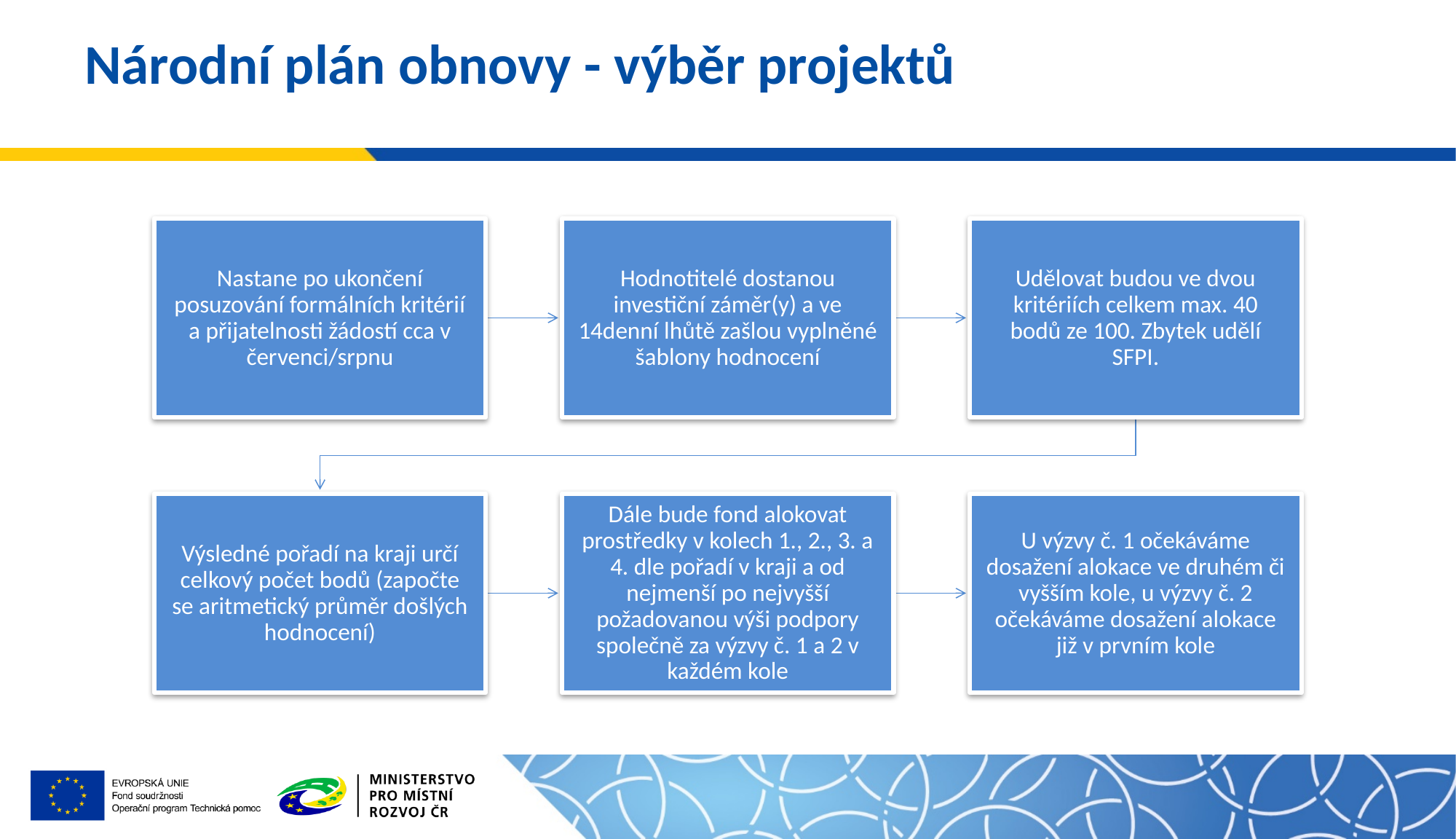

# Národní plán obnovy - výběr projektů

Nastane po ukončení posuzování formálních kritérií a přijatelnosti žádostí cca v červenci/srpnu

Hodnotitelé dostanou investiční záměr(y) a ve 14denní lhůtě zašlou vyplněné šablony hodnocení

Udělovat budou ve dvou kritériích celkem max. 40 bodů ze 100. Zbytek udělí SFPI.

Výsledné pořadí na kraji určí celkový počet bodů (započte se aritmetický průměr došlých hodnocení)

Dále bude fond alokovat prostředky v kolech 1., 2., 3. a 4. dle pořadí v kraji a od nejmenší po nejvyšší požadovanou výši podpory společně za výzvy č. 1 a 2 v každém kole
U výzvy č. 1 očekáváme dosažení alokace ve druhém či vyšším kole, u výzvy č. 2 očekáváme dosažení alokace již v prvním kole